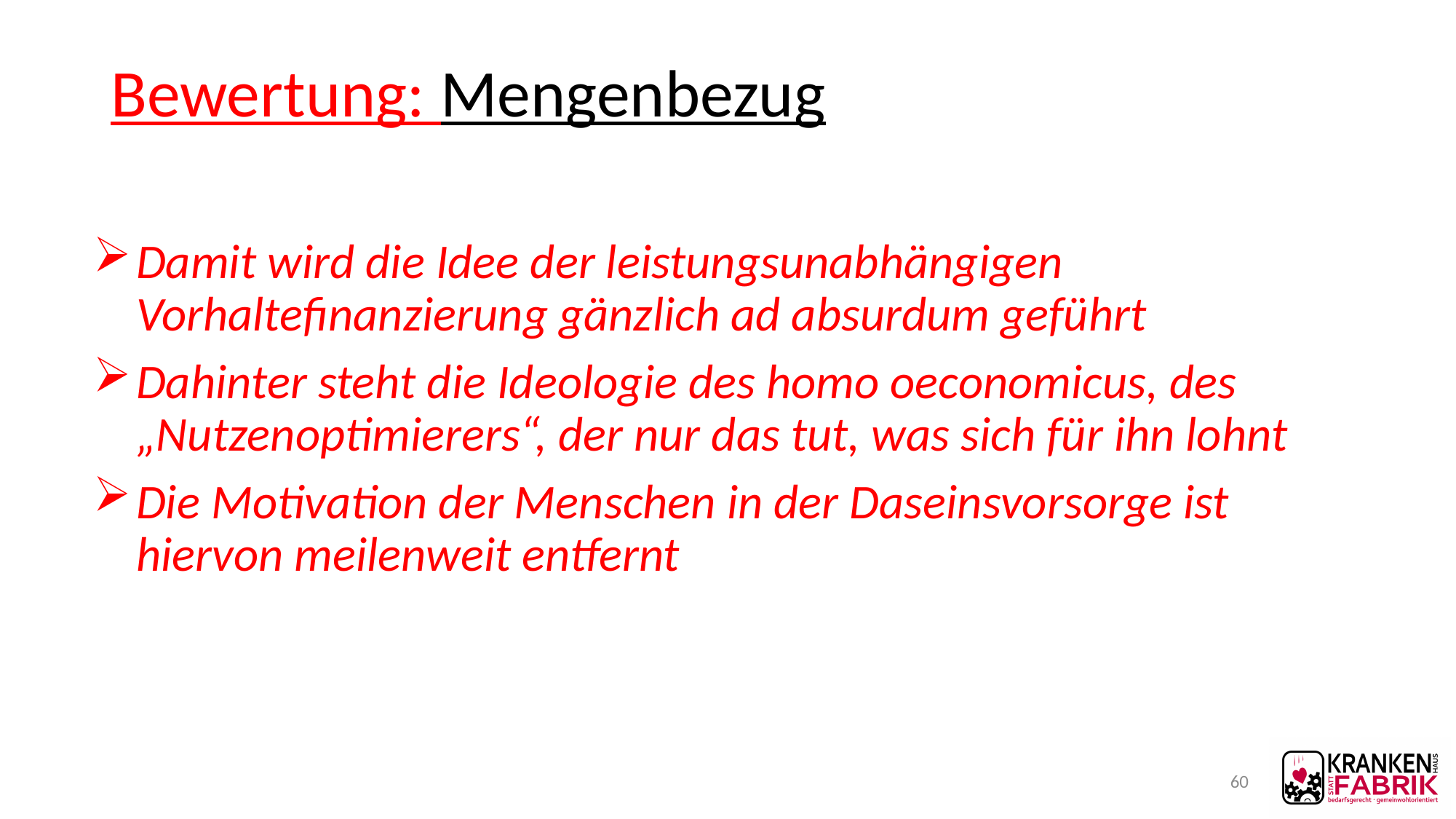

# Bewertung: Mengenbezug
Damit wird die Idee der leistungsunabhängigen Vorhaltefinanzierung gänzlich ad absurdum geführt
Dahinter steht die Ideologie des homo oeconomicus, des „Nutzenoptimierers“, der nur das tut, was sich für ihn lohnt
Die Motivation der Menschen in der Daseinsvorsorge ist hiervon meilenweit entfernt
60